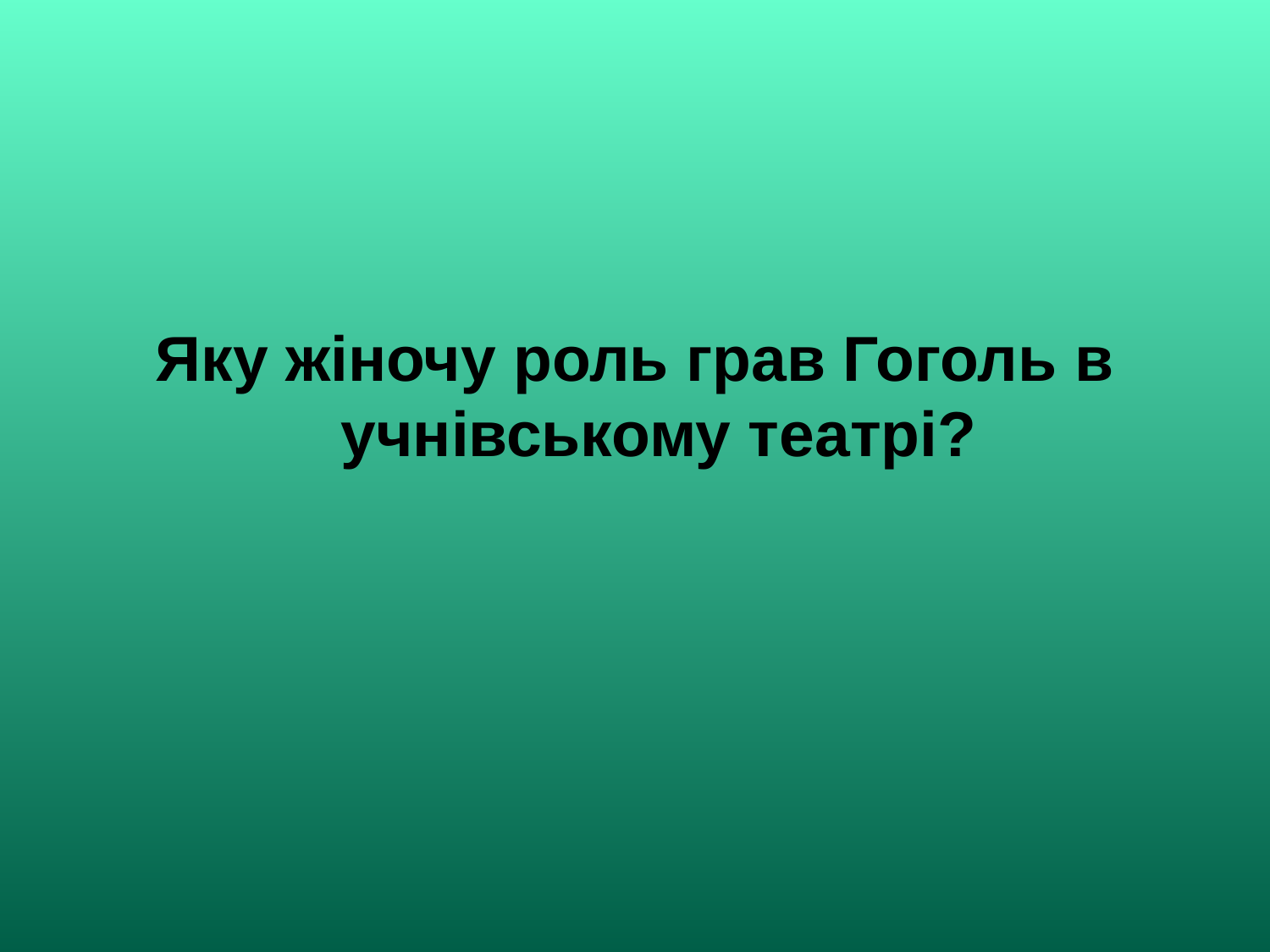

Яку жіночу роль грав Гоголь в учнівському театрі?